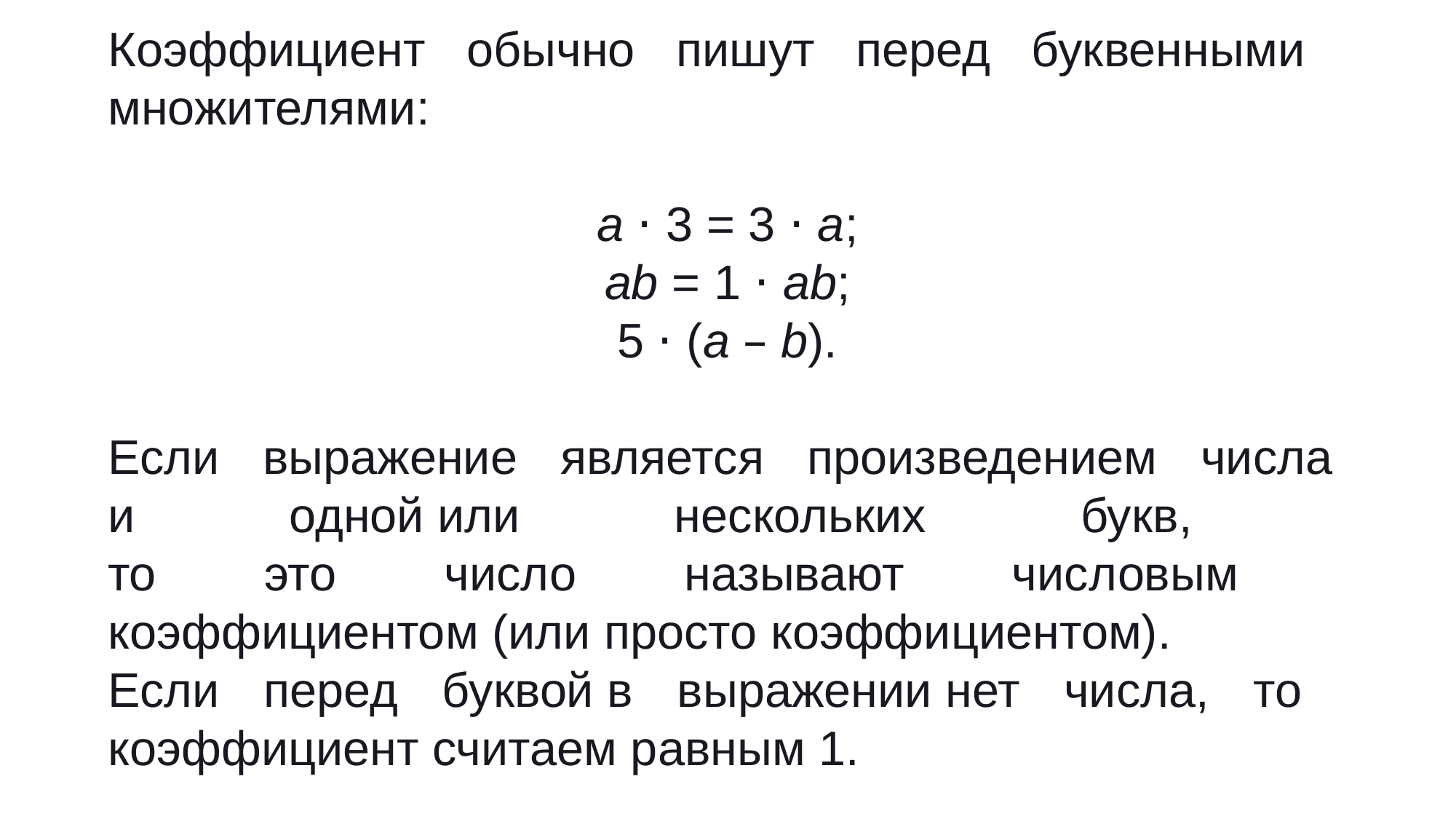

# Коэффициент обычно пишут перед буквенными множителями:

a ⋅ 3 = 3 ⋅ a;
ab = 1 ⋅ ab;
5 ⋅ (a – b).

Если выражение является произведением числа 
и одной или нескольких букв,
то это число называют числовым
коэффициентом (или просто коэффициентом).
Если перед буквой в выражении нет числа, то
коэффициент считаем равным 1.